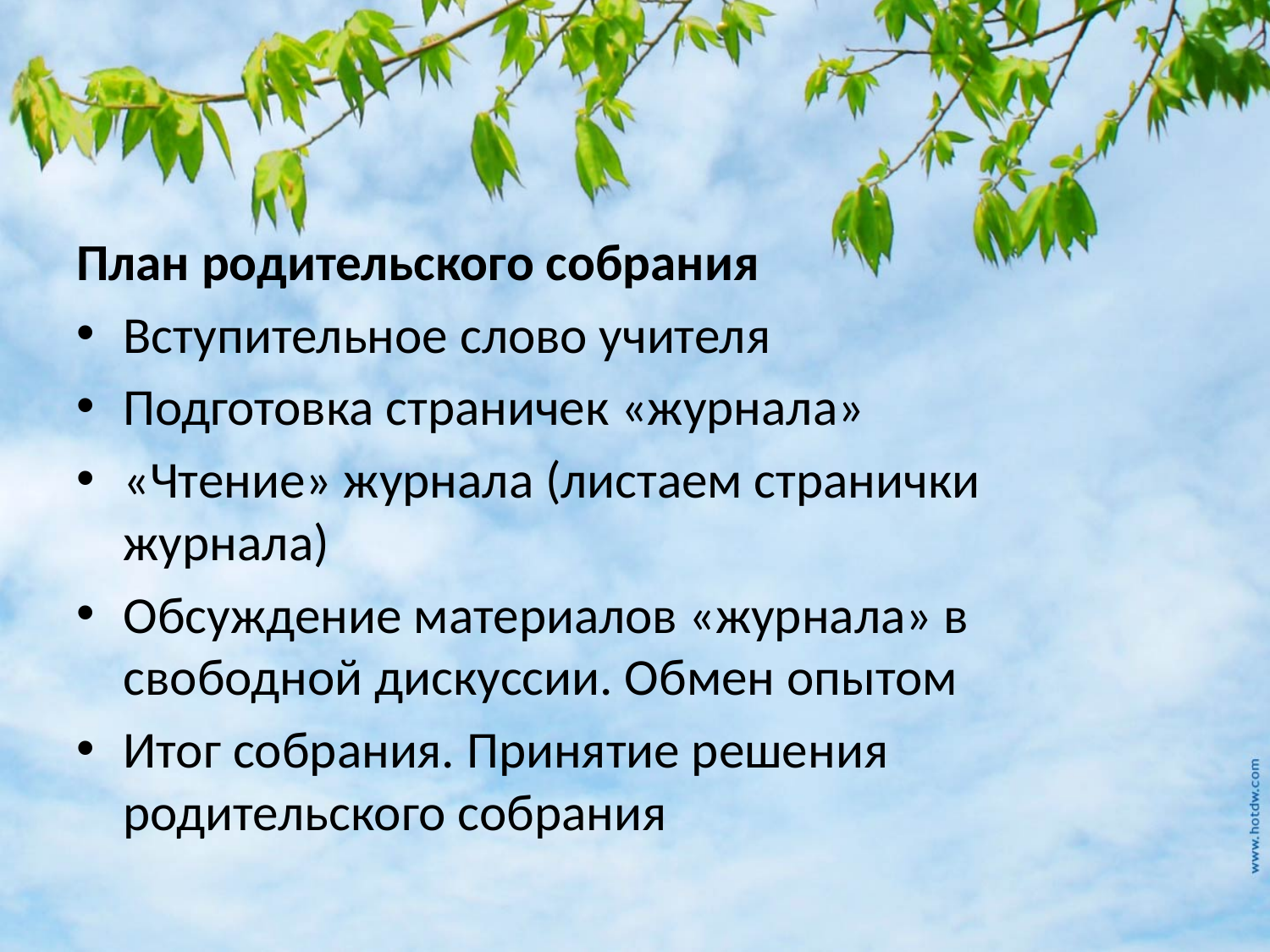

#
План родительского собрания
Вступительное слово учителя
Подготовка страничек «журнала»
«Чтение» журнала (листаем странички журнала)
Обсуждение материалов «журнала» в свободной дискуссии. Обмен опытом
Итог собрания. Принятие решения родительского собрания